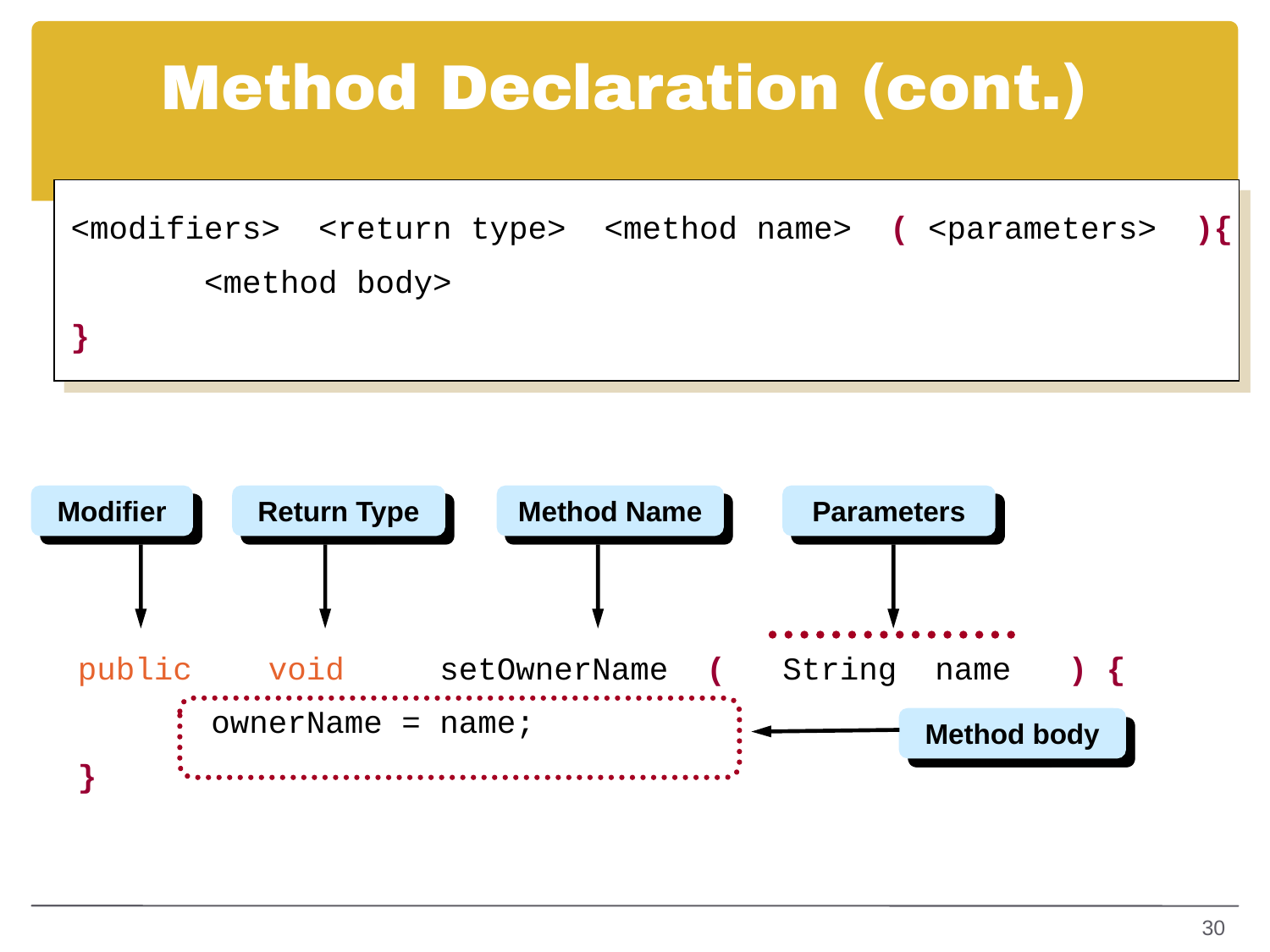

# Method Declaration (cont.)

<modifiers>  <return type>  <method name>  ( <parameters>  ){
       <method body>
}
Modifier

Return Type

Method Name

Parameters

public    void     setOwnerName  (   String  name   ) {
       ownerName = name;
}

Method body

30